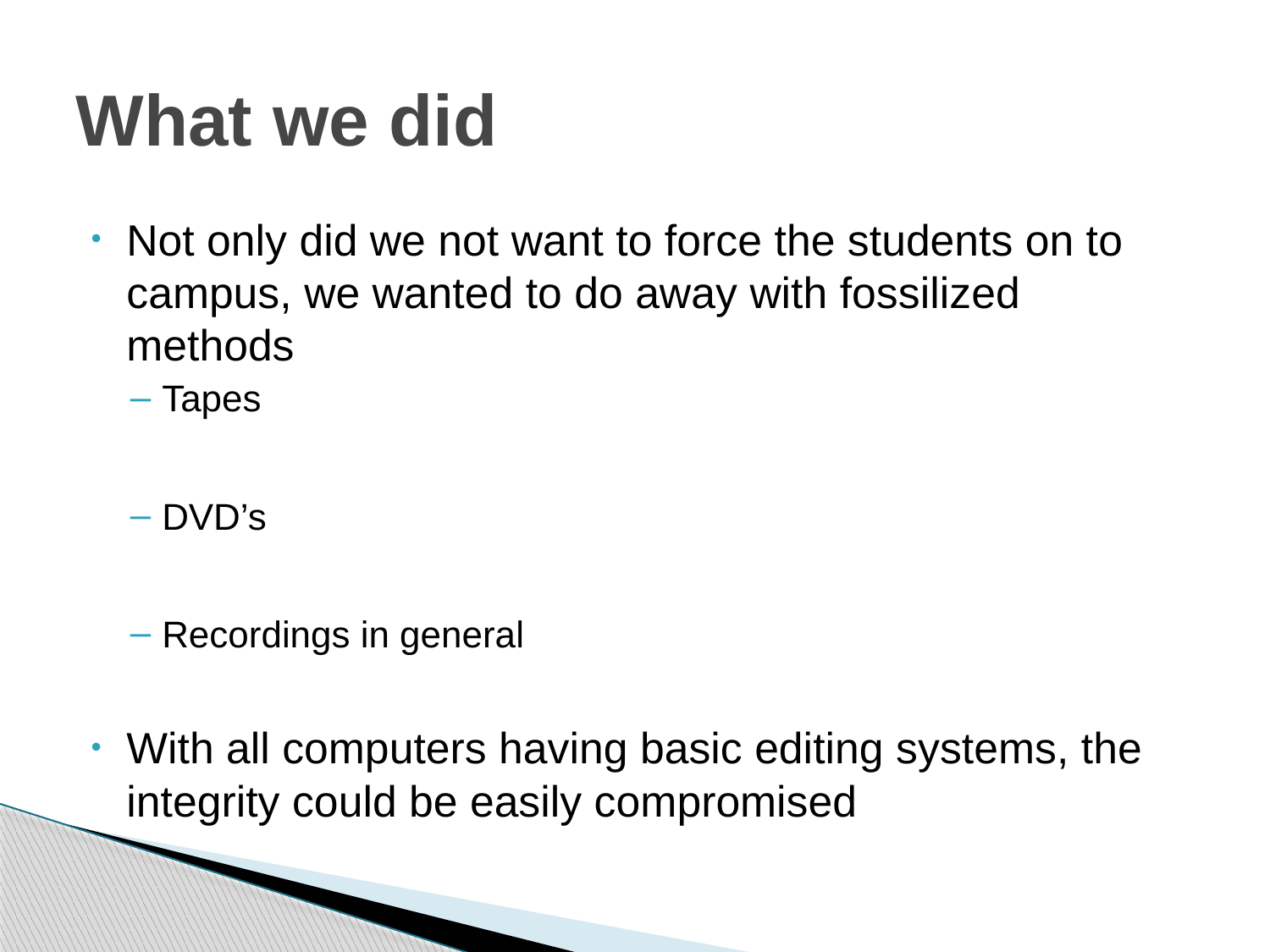

# What we did
Not only did we not want to force the students on to campus, we wanted to do away with fossilized methods
Tapes

DVD’s

Recordings in general

With all computers having basic editing systems, the integrity could be easily compromised